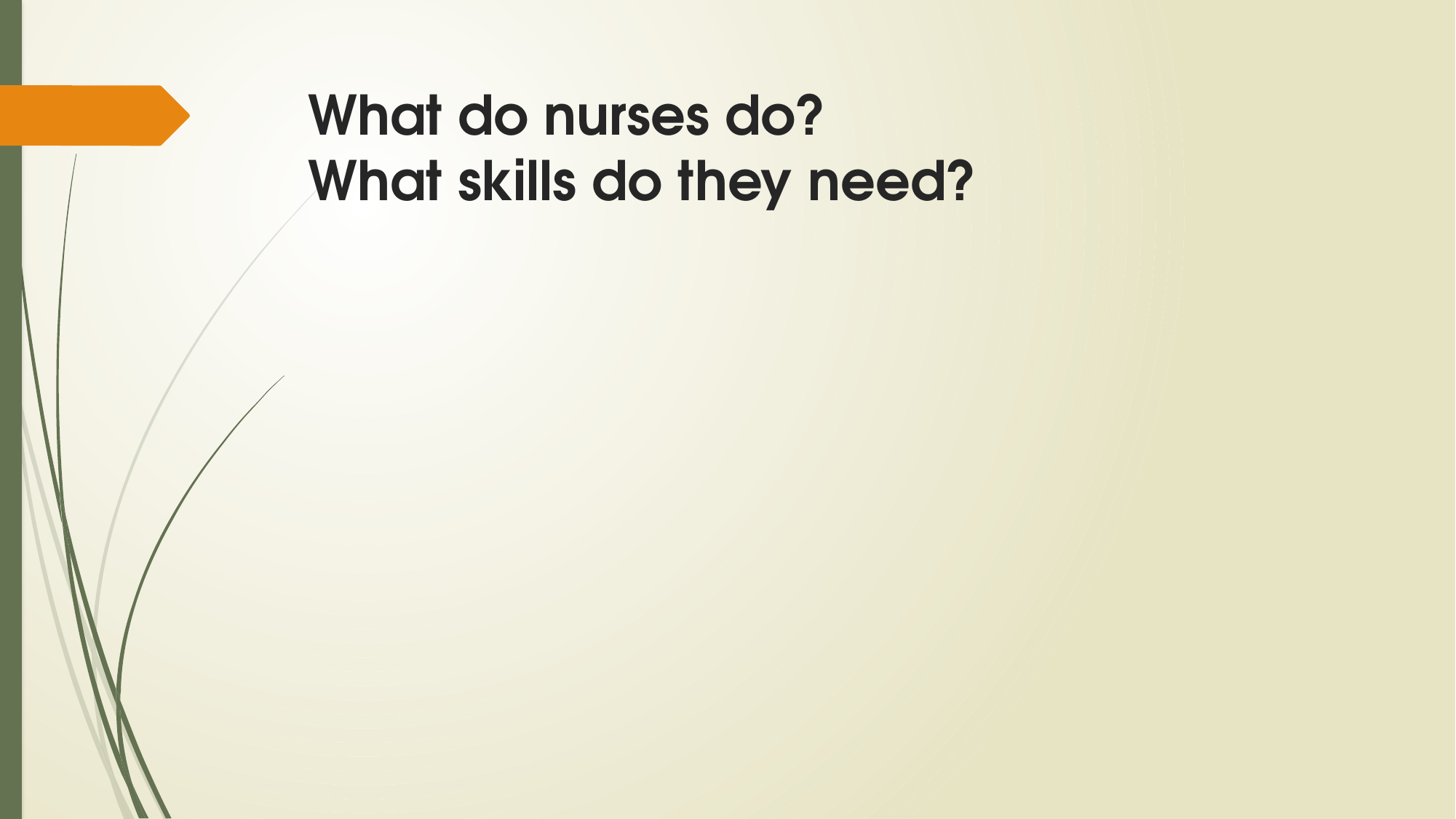

# What do nurses do? What skills do they need?